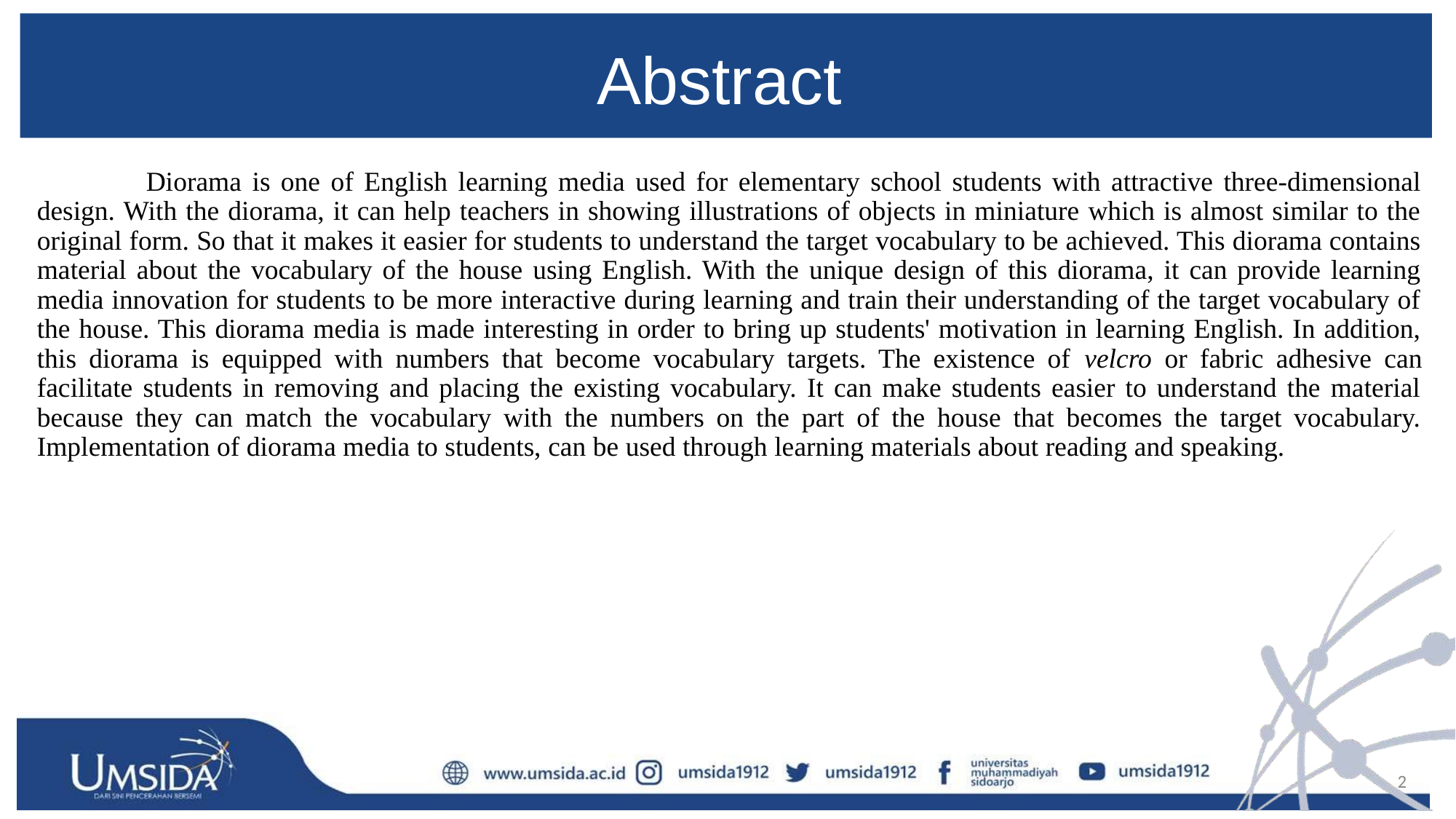

# Abstract
	Diorama is one of English learning media used for elementary school students with attractive three-dimensional design. With the diorama, it can help teachers in showing illustrations of objects in miniature which is almost similar to the original form. So that it makes it easier for students to understand the target vocabulary to be achieved. This diorama contains material about the vocabulary of the house using English. With the unique design of this diorama, it can provide learning media innovation for students to be more interactive during learning and train their understanding of the target vocabulary of the house. This diorama media is made interesting in order to bring up students' motivation in learning English. In addition, this diorama is equipped with numbers that become vocabulary targets. The existence of velcro or fabric adhesive can facilitate students in removing and placing the existing vocabulary. It can make students easier to understand the material because they can match the vocabulary with the numbers on the part of the house that becomes the target vocabulary. Implementation of diorama media to students, can be used through learning materials about reading and speaking.
2